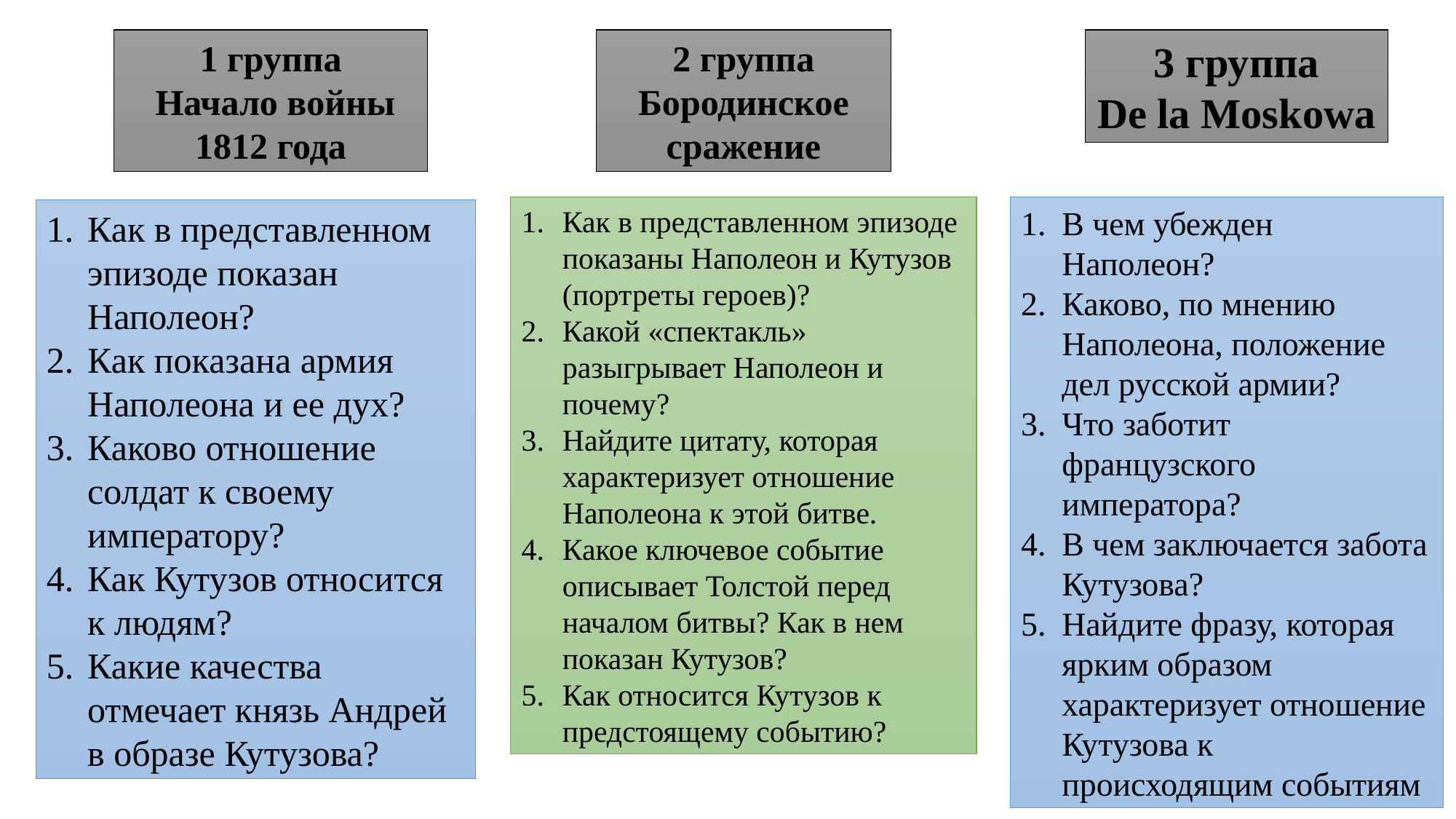

1 группа
 Начало войны 1812 года
2 группа
 Бородинское
сражение
3 группа
De la Moskowa
Как в представленном эпизоде показаны Наполеон и Кутузов (портреты героев)?
Какой «спектакль» разыгрывает Наполеон и почему?
Найдите цитату, которая характеризует отношение Наполеона к этой битве.
Какое ключевое событие описывает Толстой перед началом битвы? Как в нем показан Кутузов?
Как относится Кутузов к предстоящему событию?
В чем убежден Наполеон?
Каково, по мнению Наполеона, положение дел русской армии?
Что заботит французского императора?
В чем заключается забота Кутузова?
Найдите фразу, которая ярким образом характеризует отношение Кутузова к происходящим событиям
Как в представленном эпизоде показан Наполеон?
Как показана армия Наполеона и ее дух?
Каково отношение солдат к своему императору?
Как Кутузов относится к людям?
Какие качества отмечает князь Андрей в образе Кутузова?